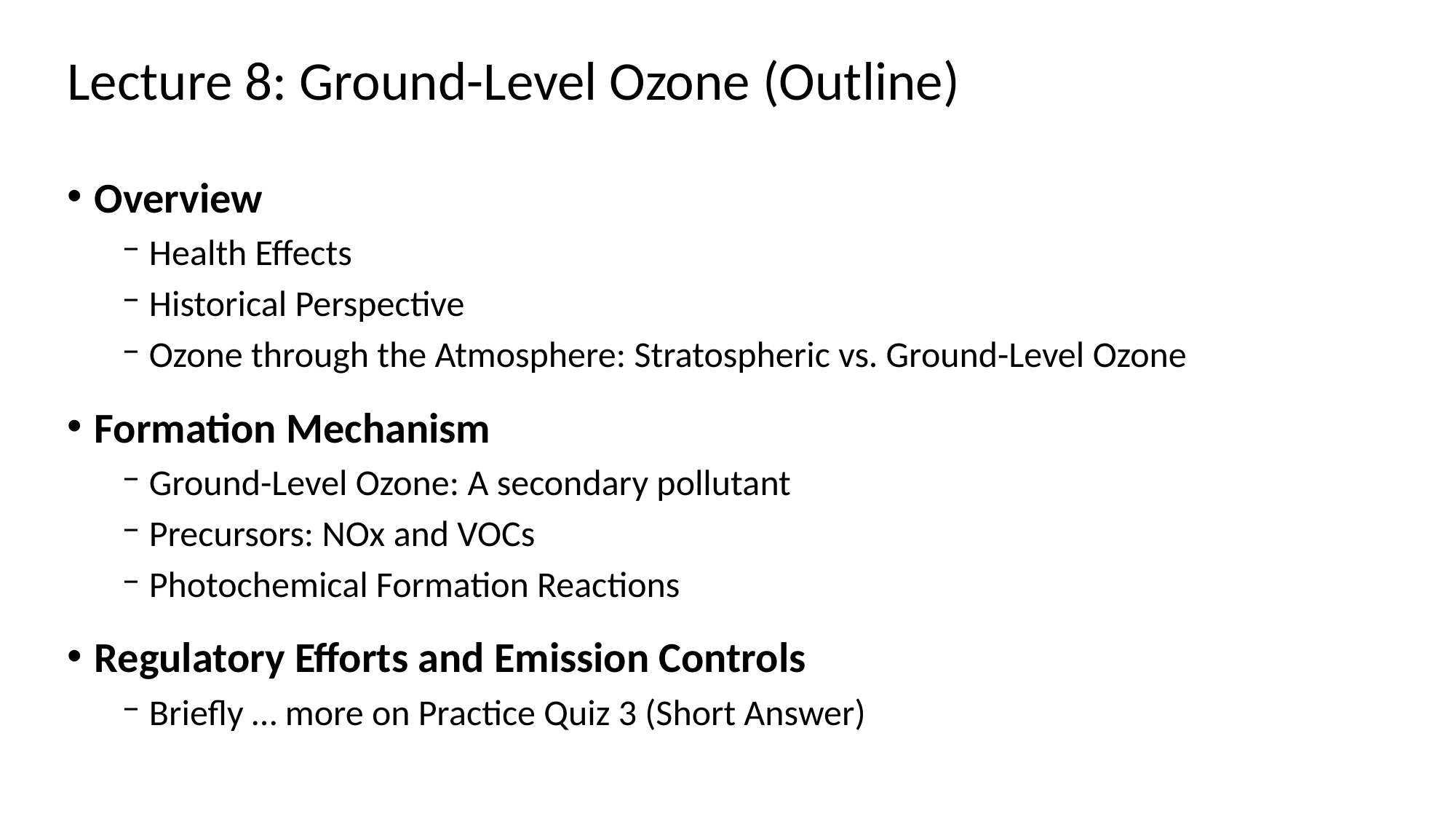

# Lecture 8: Ground-Level Ozone (Outline)
Overview
Health Effects
Historical Perspective
Ozone through the Atmosphere: Stratospheric vs. Ground-Level Ozone
Formation Mechanism
Ground-Level Ozone: A secondary pollutant
Precursors: NOx and VOCs
Photochemical Formation Reactions
Regulatory Efforts and Emission Controls
Briefly … more on Practice Quiz 3 (Short Answer)